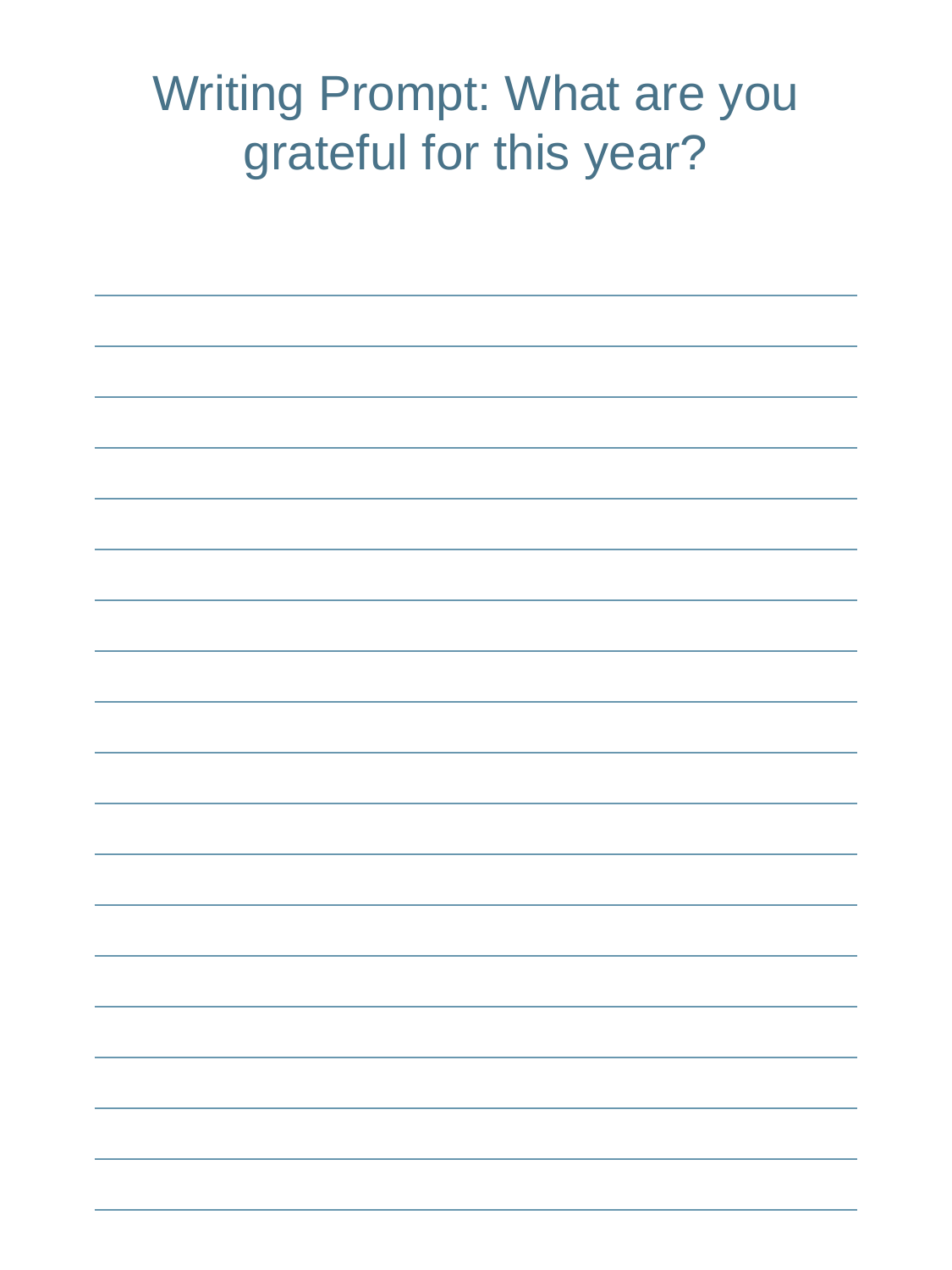

Writing Prompt: What are you grateful for this year?
|  |
| --- |
|  |
|  |
|  |
|  |
|  |
|  |
|  |
|  |
|  |
|  |
|  |
|  |
|  |
|  |
|  |
|  |
|  |